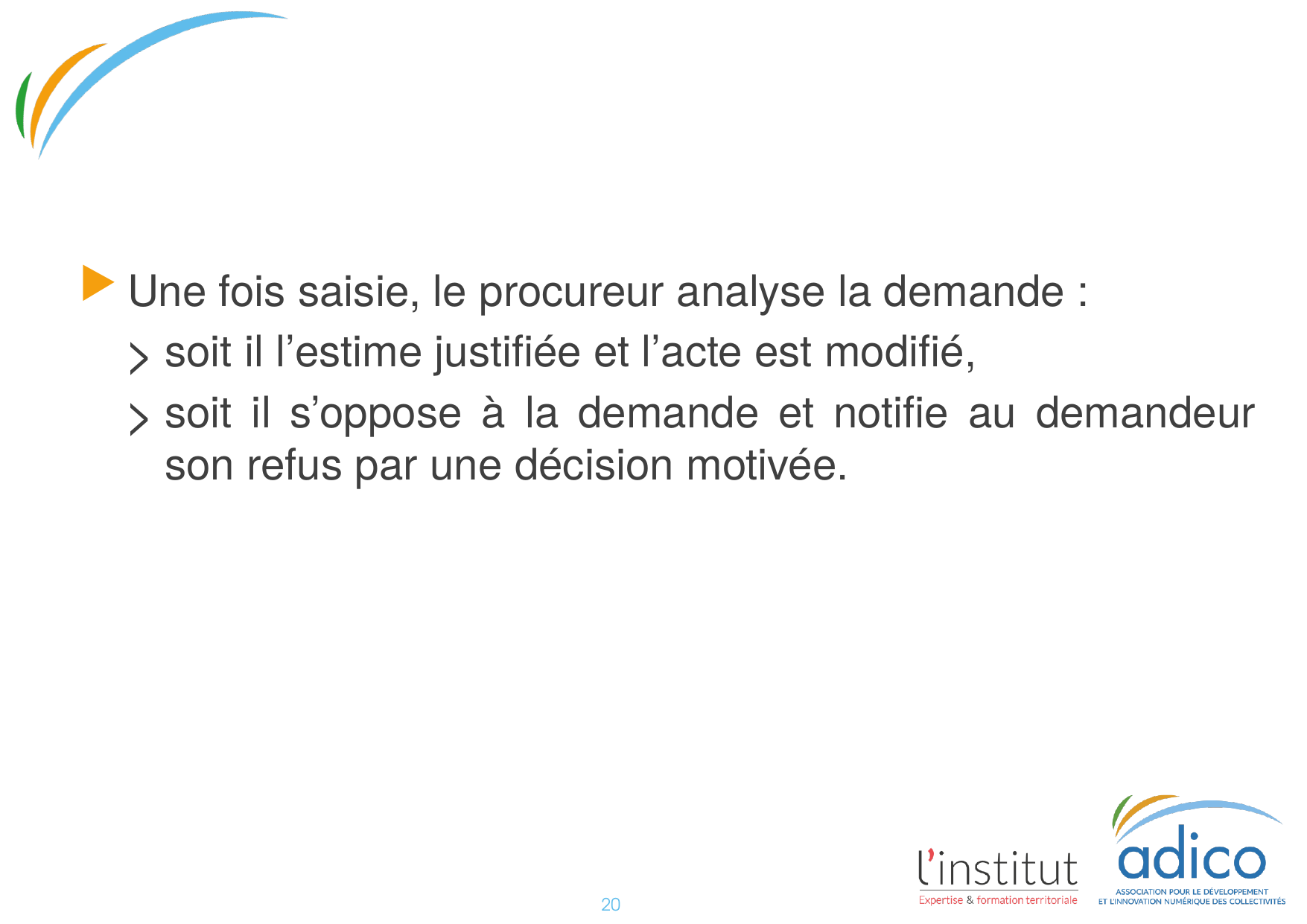

#

Une fois saisie, le procureur analyse la demande :
soit il l’estime justifiée et l’acte est modifié,
soit il s’oppose à la demande et notifie au demandeur son refus par une décision motivée.